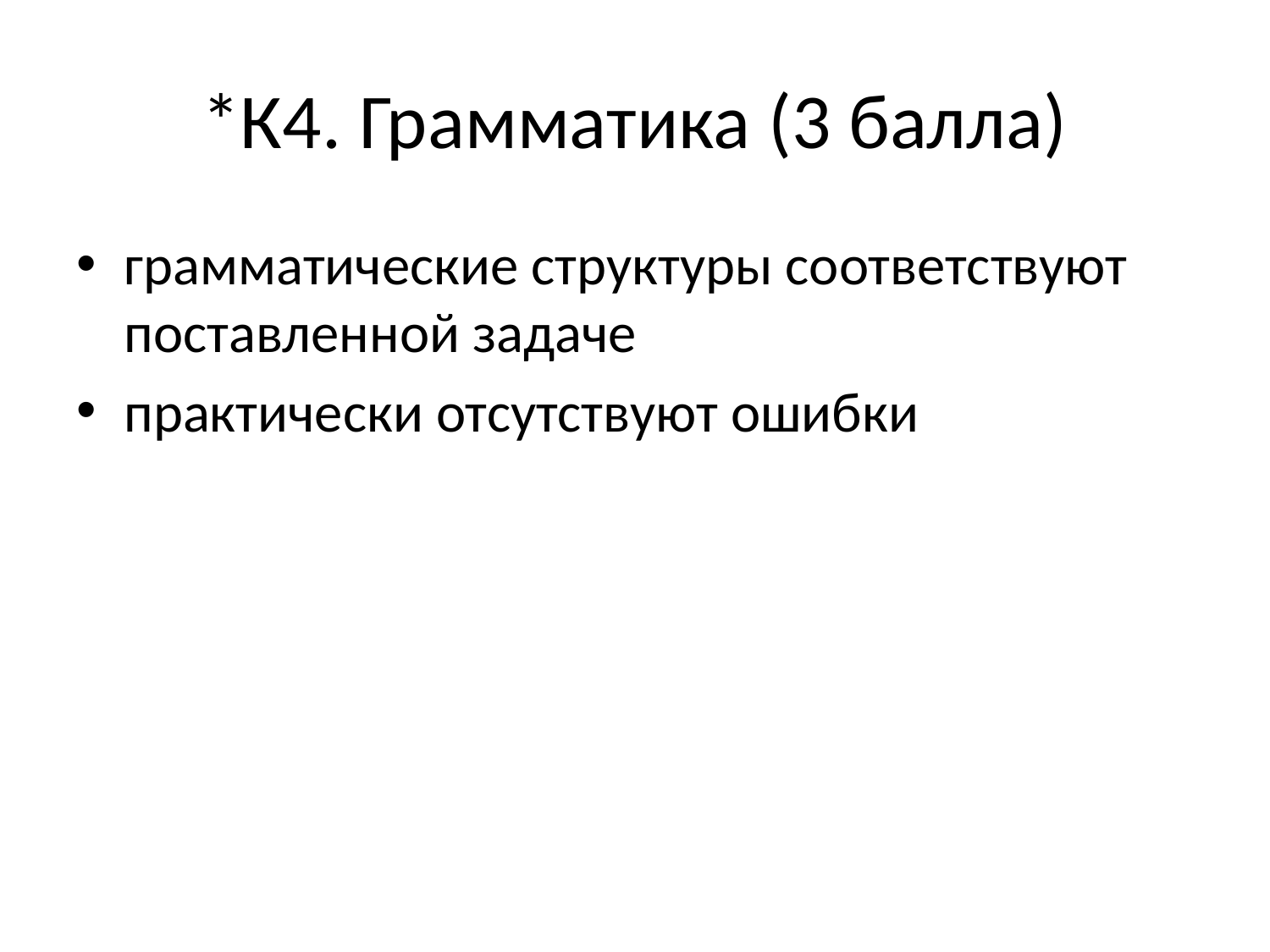

# *К4. Грамматика (3 балла)
грамматические структуры соответствуют поставленной задаче
практически отсутствуют ошибки